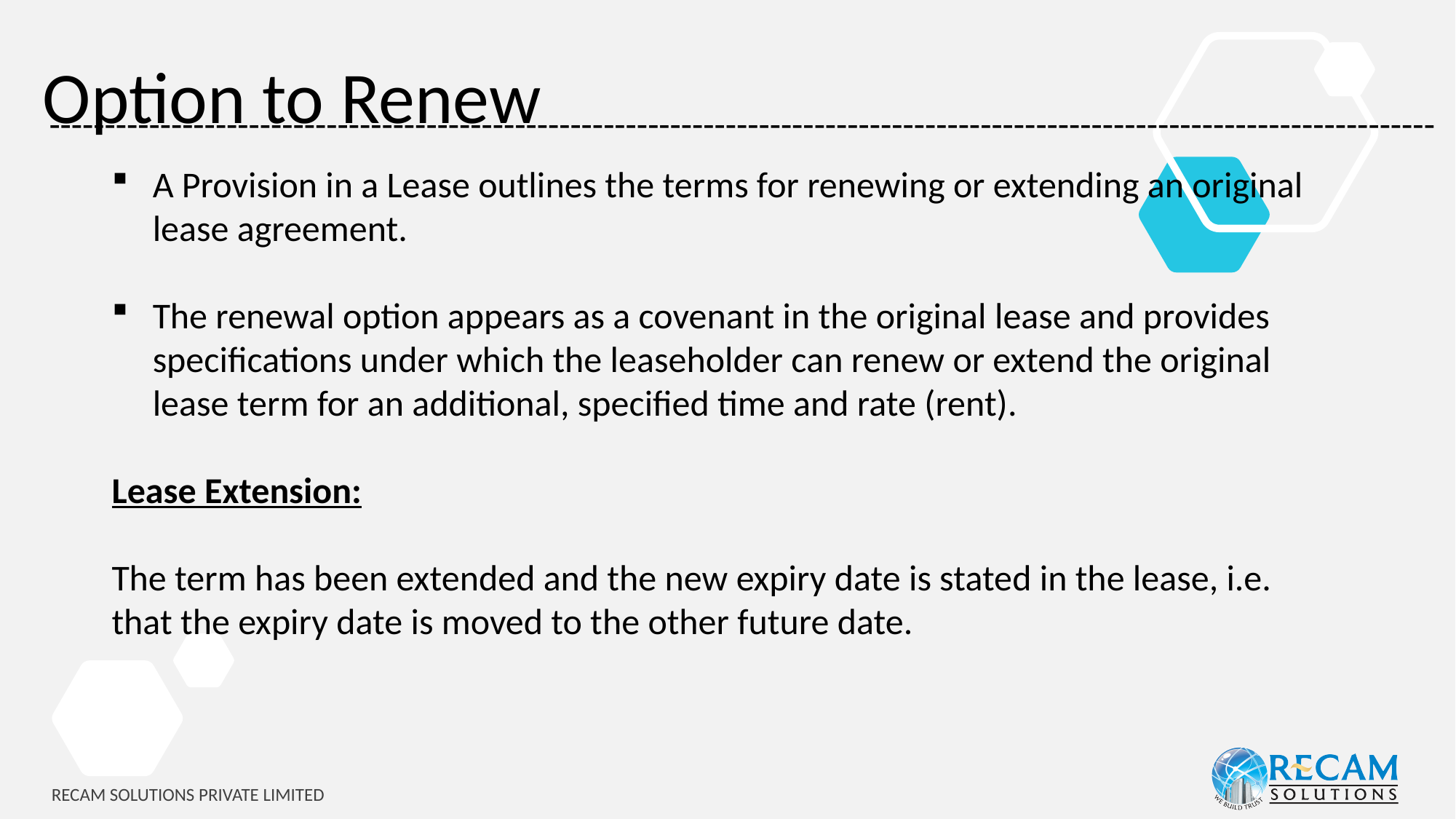

Option to Renew
-----------------------------------------------------------------------------------------------------------------------------
A Provision in a Lease outlines the terms for renewing or extending an original lease agreement.

The renewal option appears as a covenant in the original lease and provides specifications under which the leaseholder can renew or extend the original lease term for an additional, specified time and rate (rent).

Lease Extension:

The term has been extended and the new expiry date is stated in the lease, i.e. that the expiry date is moved to the other future date.

RECAM SOLUTIONS PRIVATE LIMITED